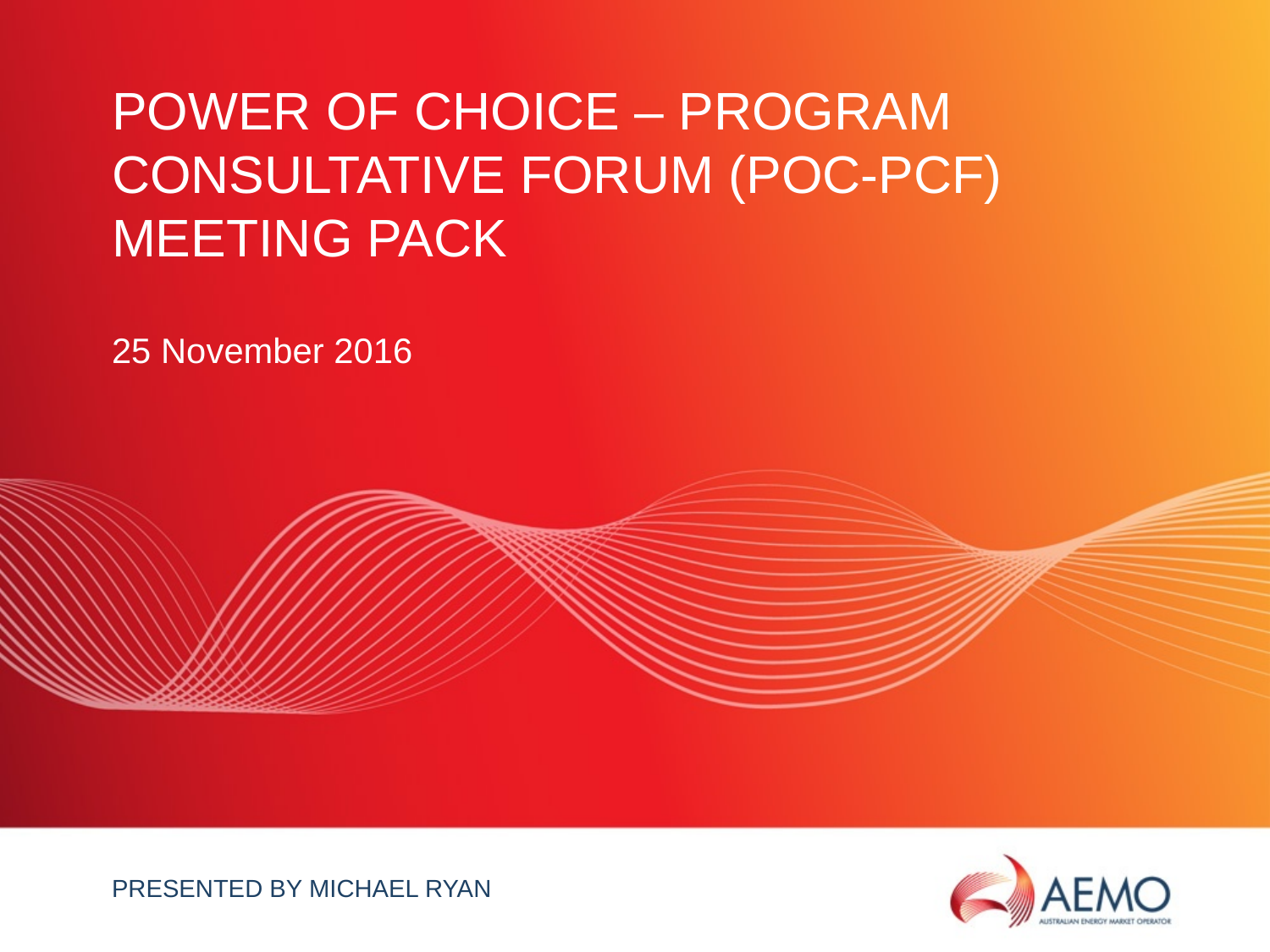

# Power of Choice – Program Consultative Forum (Poc-PCF) Meeting pack
25 November 2016
Presented BY Michael ryan